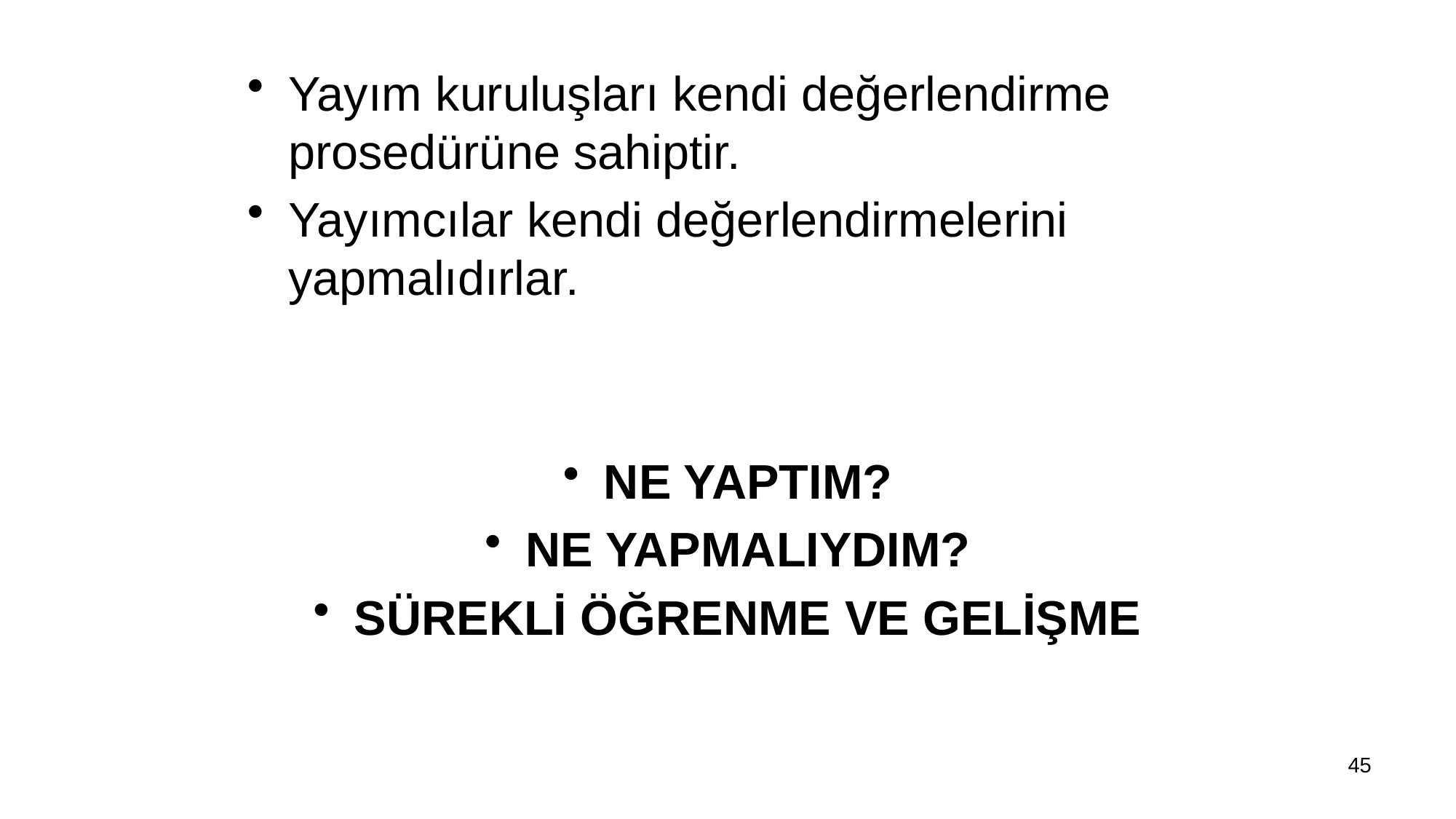

Yayım kuruluşları kendi değerlendirme prosedürüne sahiptir.
Yayımcılar kendi değerlendirmelerini yapmalıdırlar.

NE YAPTIM?
NE YAPMALIYDIM?
SÜREKLİ ÖĞRENME VE GELİŞME
45